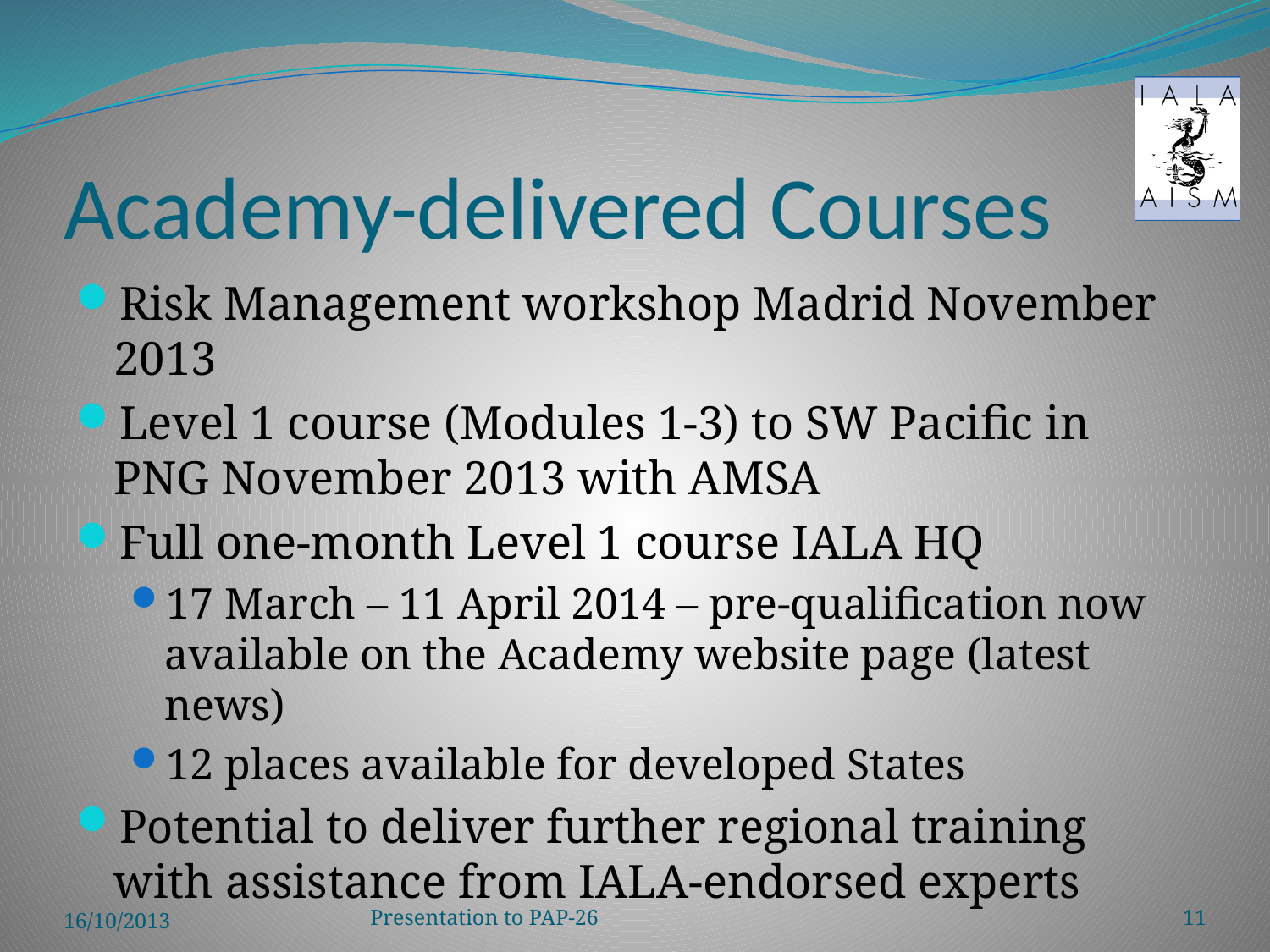

# Academy-delivered Courses
Risk Management workshop Madrid November 2013
Level 1 course (Modules 1-3) to SW Pacific in PNG November 2013 with AMSA
Full one-month Level 1 course IALA HQ
17 March – 11 April 2014 – pre-qualification now available on the Academy website page (latest news)
12 places available for developed States
Potential to deliver further regional training with assistance from IALA-endorsed experts
16/10/2013
Presentation to PAP-26
11